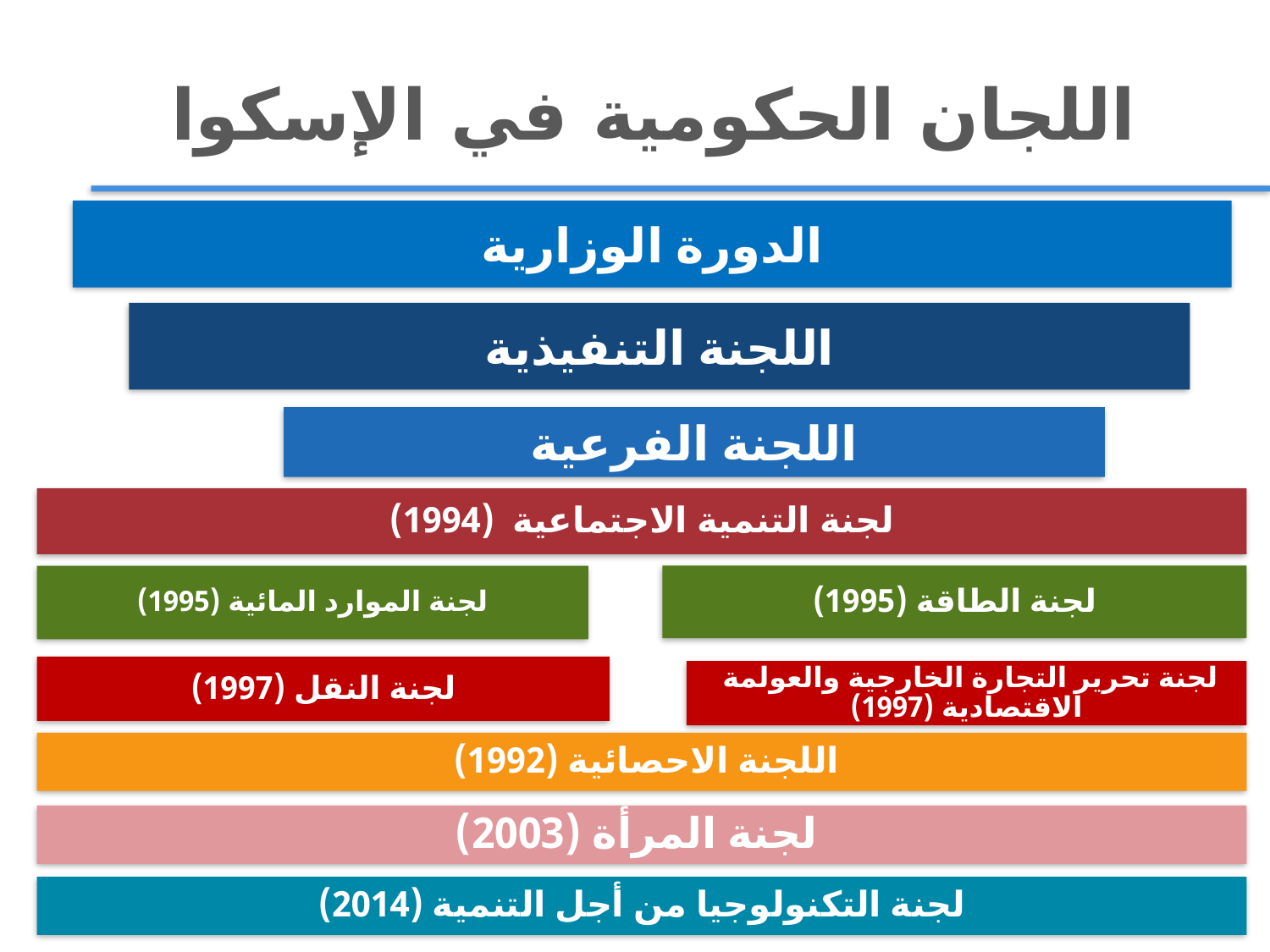

اللجان الحكومية في الإسكوا
الدورة الوزارية
اللجنة التنفيذية
اللجنة الفرعية
لجنة التنمية الاجتماعية  (1994)
لجنة الموارد المائية (1995)
لجنة الطاقة (1995)
لجنة النقل (1997)
لجنة تحرير التجارة الخارجية والعولمة  الاقتصادية (1997)
اللجنة الاحصائية (1992)
 لجنة المرأة (2003)
لجنة التكنولوجيا من أجل التنمية (2014)